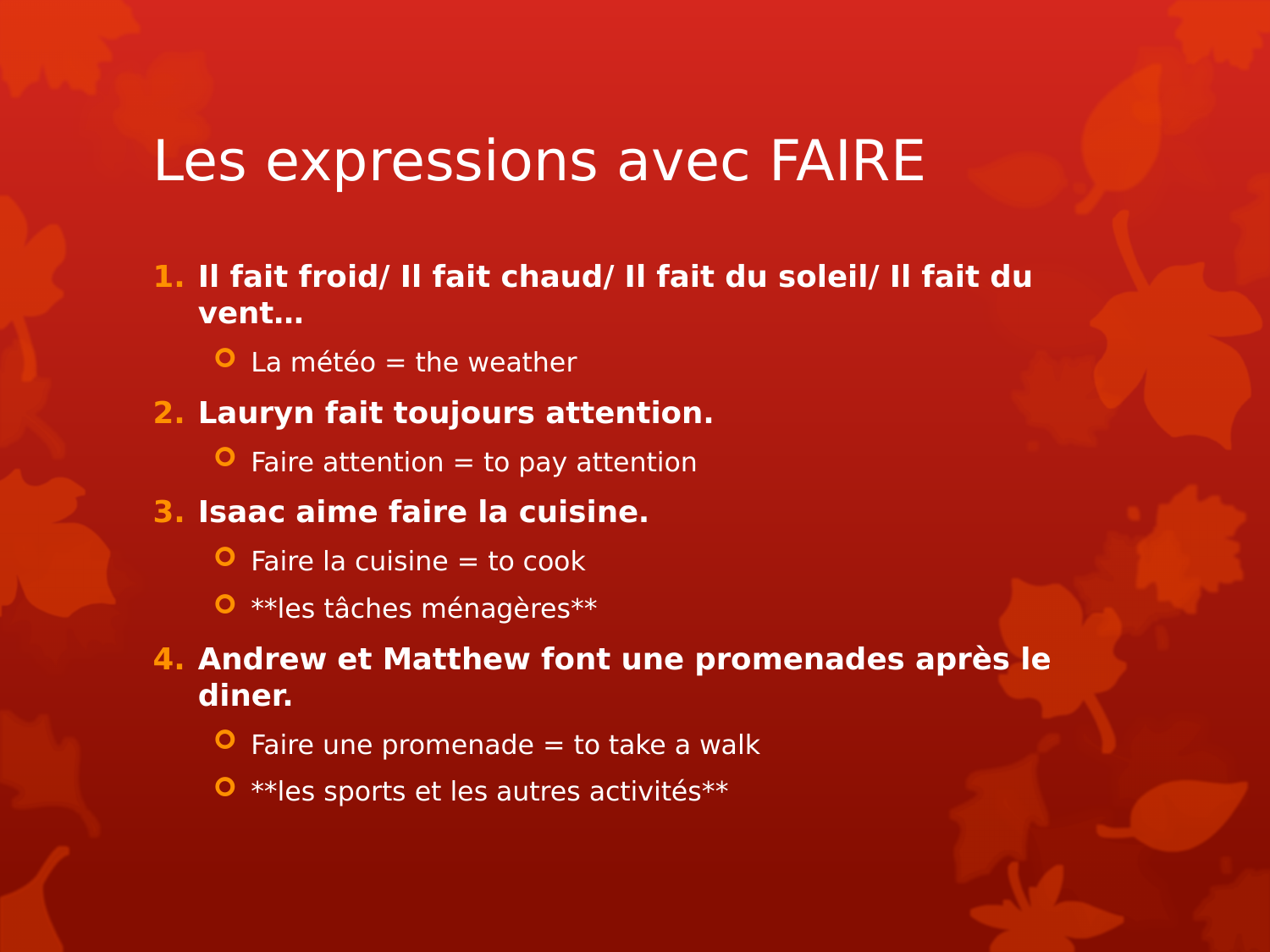

# Les expressions avec FAIRE
Il fait froid/ Il fait chaud/ Il fait du soleil/ Il fait du vent…
La météo = the weather
Lauryn fait toujours attention.
Faire attention = to pay attention
Isaac aime faire la cuisine.
Faire la cuisine = to cook
**les tâches ménagères**
Andrew et Matthew font une promenades après le diner.
Faire une promenade = to take a walk
**les sports et les autres activités**